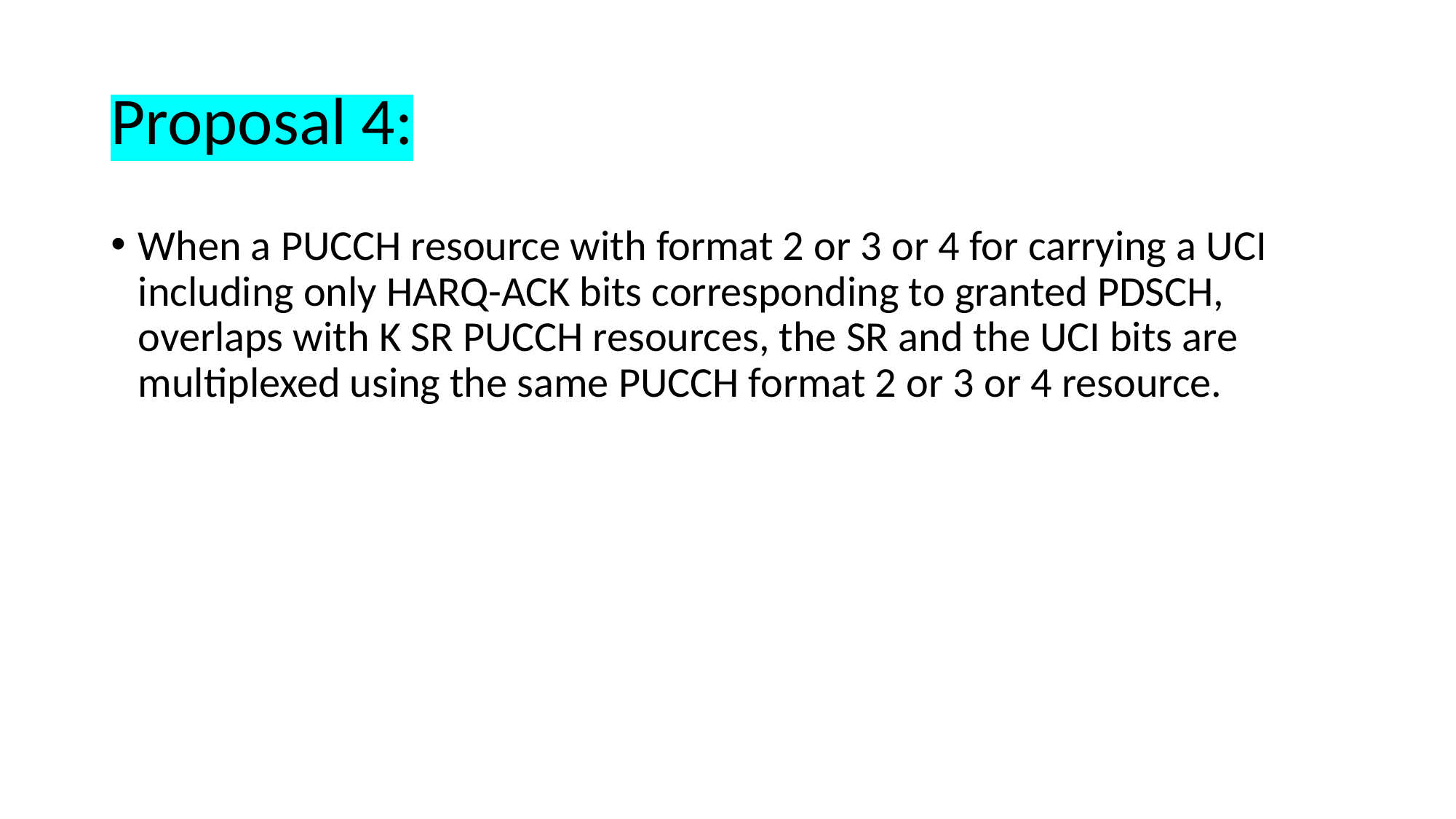

# Proposal 4:
When a PUCCH resource with format 2 or 3 or 4 for carrying a UCI including only HARQ-ACK bits corresponding to granted PDSCH, overlaps with K SR PUCCH resources, the SR and the UCI bits are multiplexed using the same PUCCH format 2 or 3 or 4 resource.